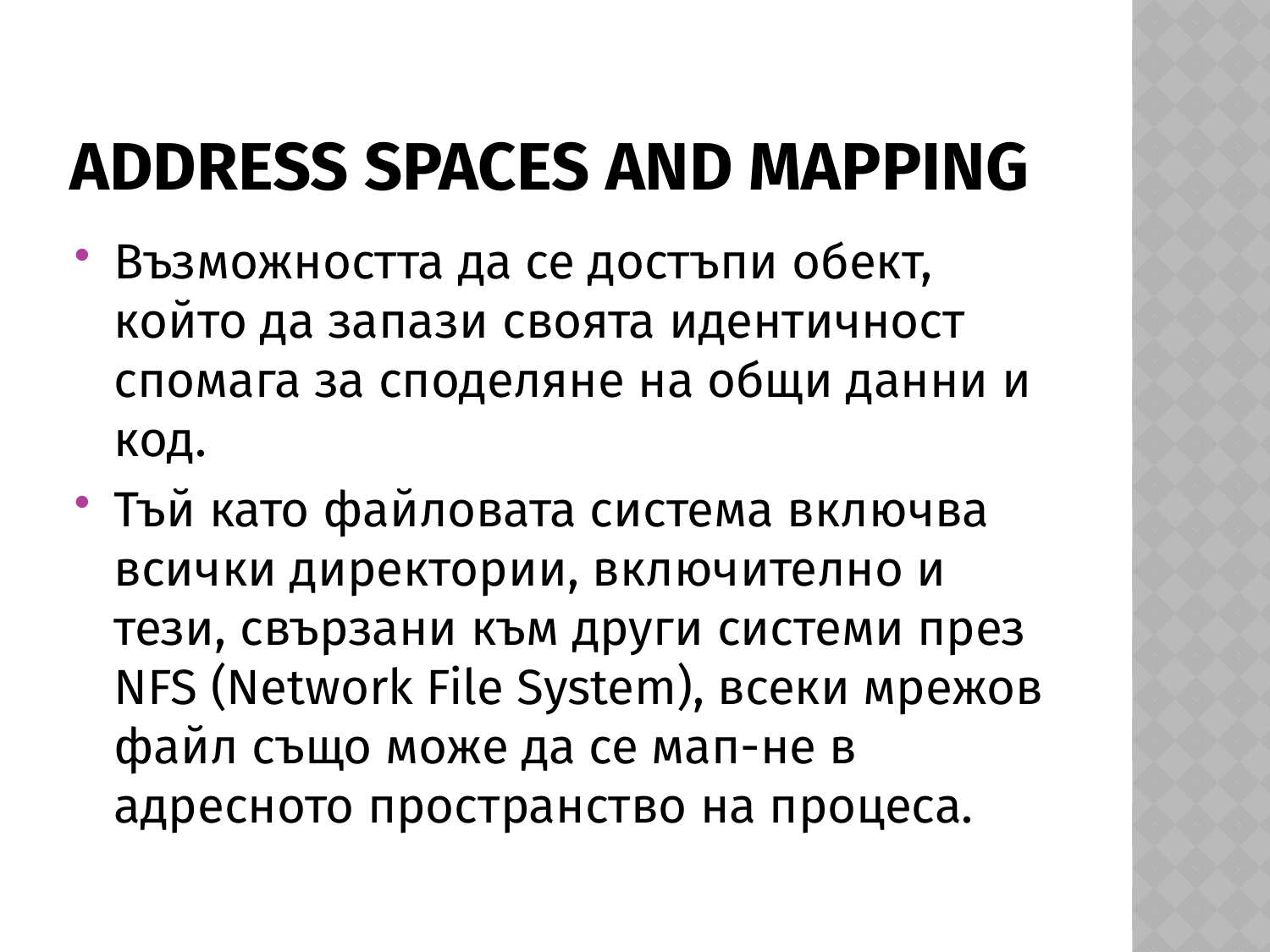

# Address Spaces and Mapping
Възможността да се достъпи обект, който да запази своята идентичност спомага за споделяне на общи данни и код.
Тъй като файловата система включва всички директории, включително и тези, свързани към други системи през NFS (Network File System), всеки мрежов файл също може да се мап-не в адресното пространство на процеса.